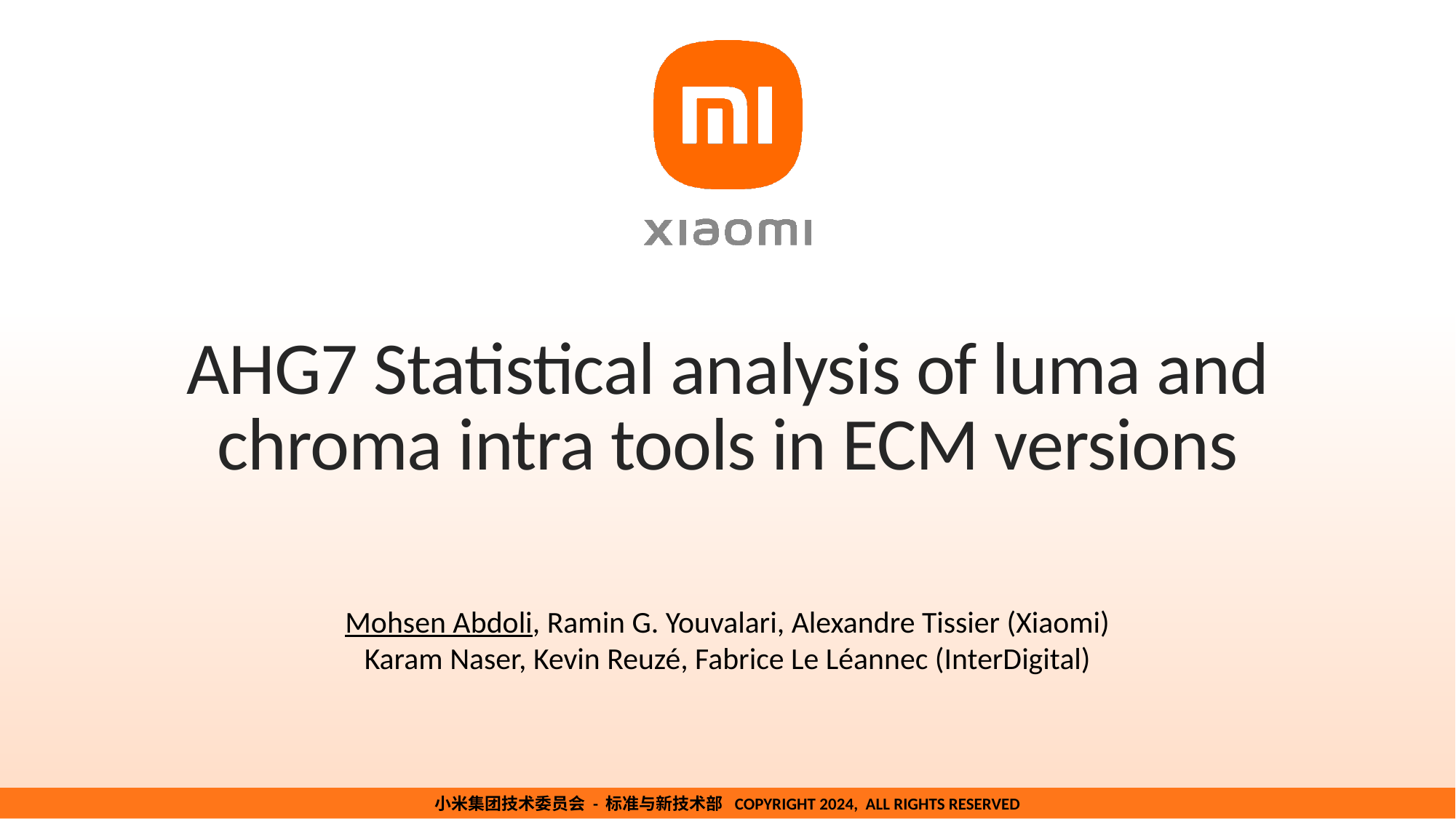

# AHG7 Statistical analysis of luma and chroma intra tools in ECM versions
Mohsen Abdoli, Ramin G. Youvalari, Alexandre Tissier (Xiaomi)
Karam Naser, Kevin Reuzé, Fabrice Le Léannec (InterDigital)